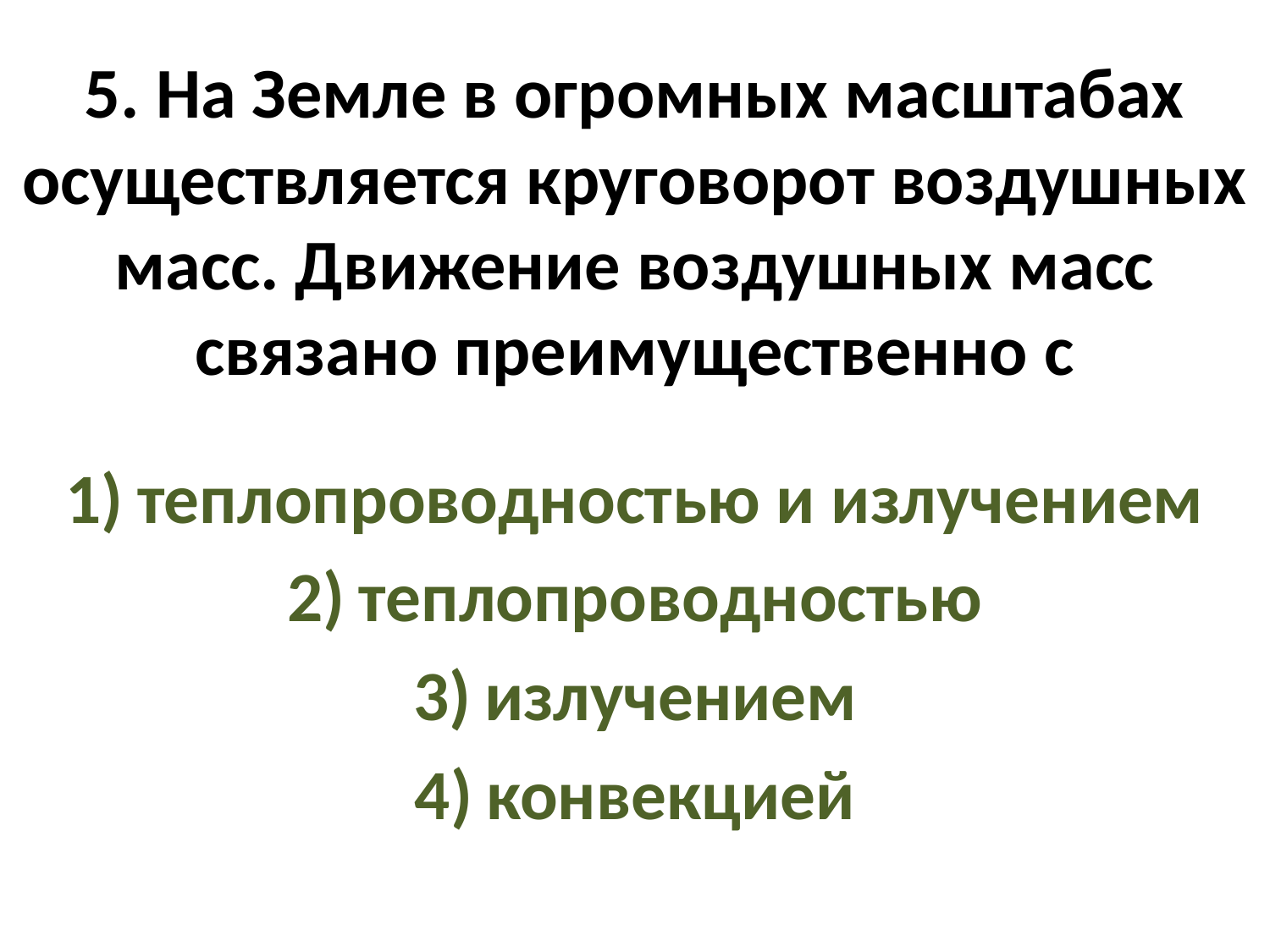

# 5. На Земле в огромных масштабах осуществляется круговорот воздушных масс. Движение воздушных масс связано преимущественно с
теплопроводностью и излучением
теплопроводностью
излучением
конвекцией